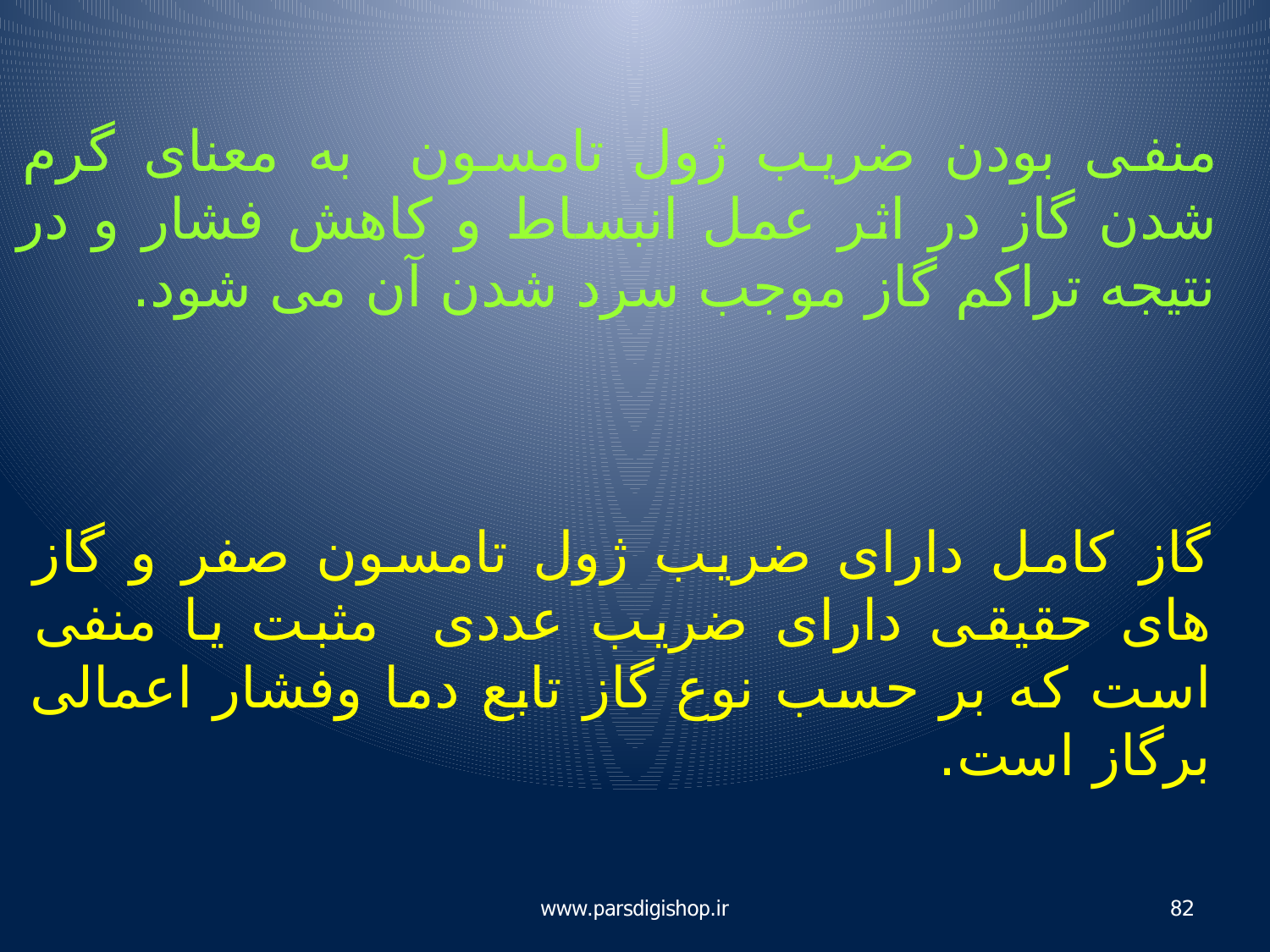

منفی بودن ضریب ژول تامسون  به معنای گرم شدن گاز در اثر عمل انبساط و کاهش فشار و در نتیجه تراکم گاز موجب سرد شدن آن می شود.
گاز کامل دارای ضریب ژول تامسون صفر و گاز های حقیقی دارای ضریب عددی  مثبت یا منفی است که بر حسب نوع گاز تابع دما وفشار اعمالی برگاز است.
www.parsdigishop.ir
82